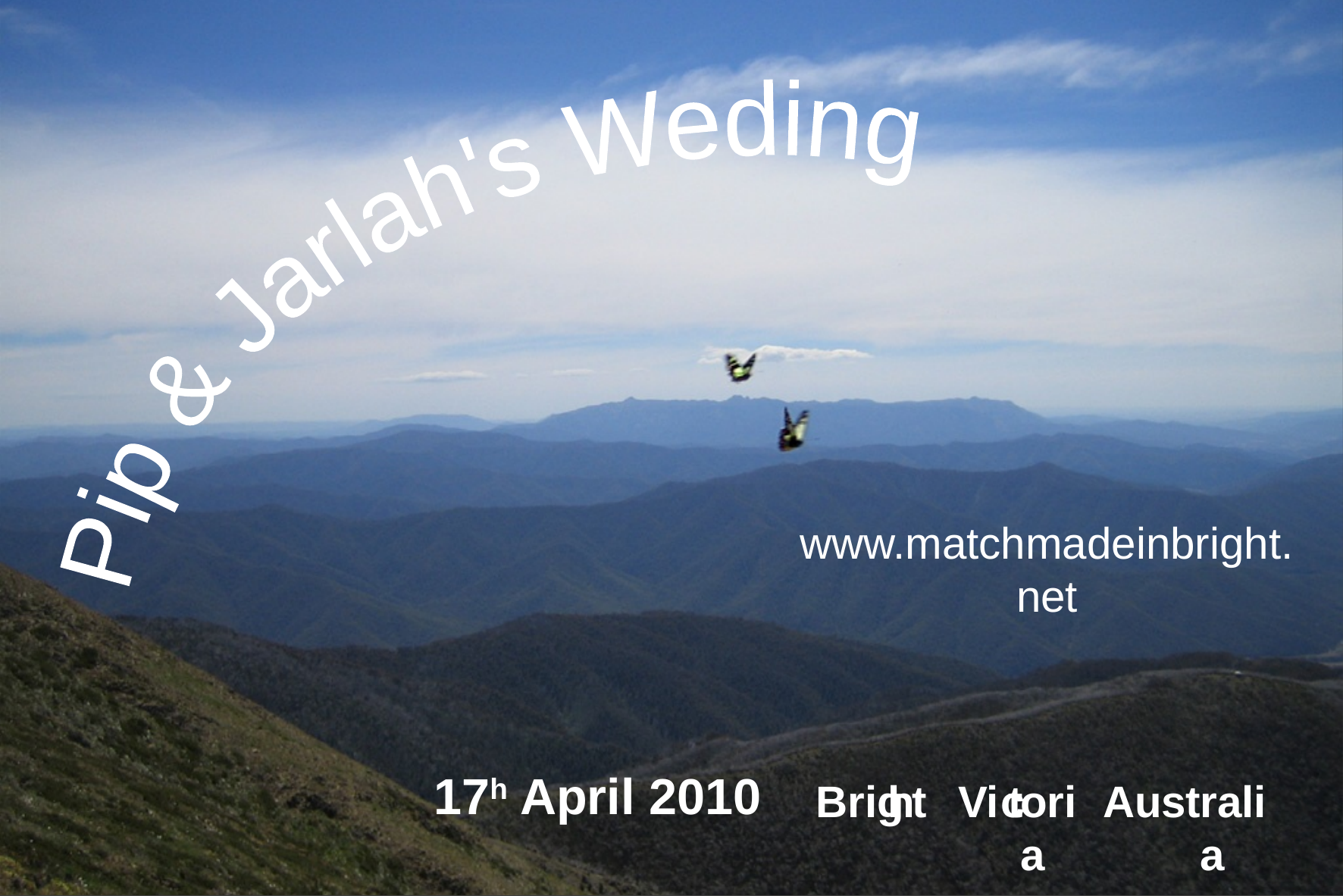

Pip & Jarlah's Weding
www.matchmadeinbright.net
17h April 2010

h

t

Brig

Vi
t

oria
c
Aus
t
ralia